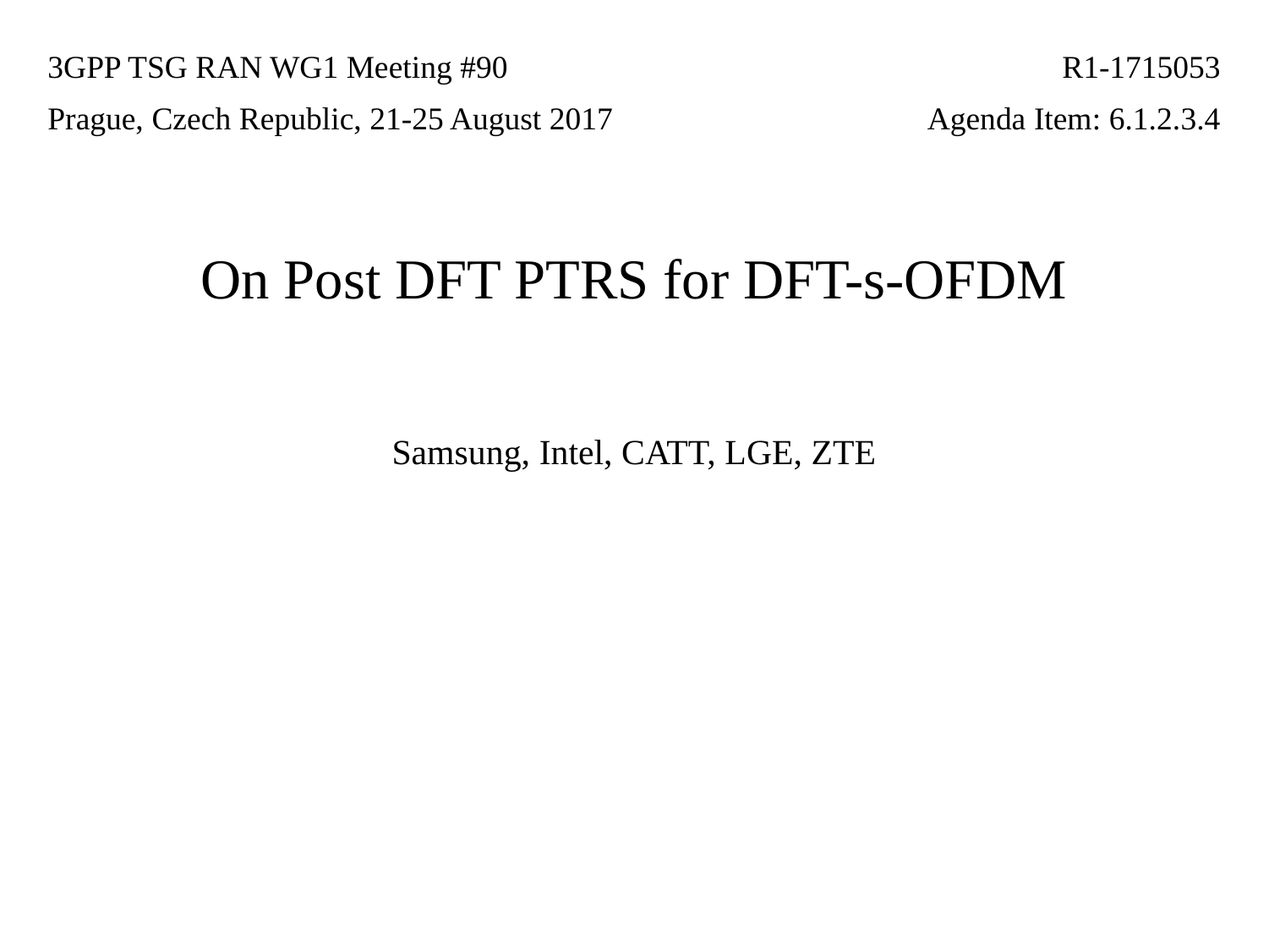

| 3GPP TSG RAN WG1 Meeting #90 | R1-1715053 |
| --- | --- |
| Prague, Czech Republic, 21-25 August 2017 | Agenda Item: 6.1.2.3.4 |
# On Post DFT PTRS for DFT-s-OFDM
Samsung, Intel, CATT, LGE, ZTE